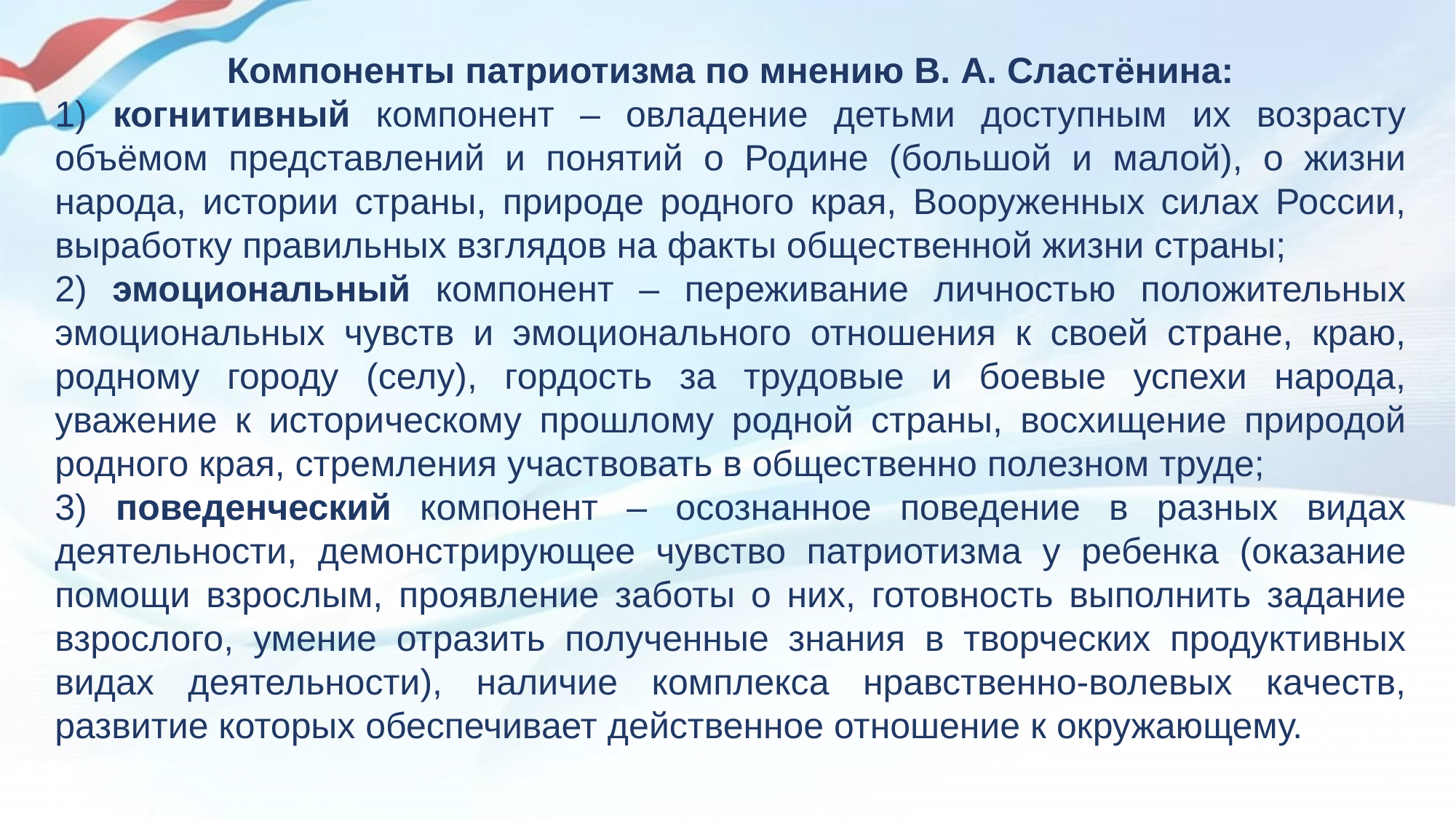

Компоненты патриотизма по мнению В. А. Сластёнина:
1) когнитивный компонент – овладение детьми доступным их возрасту объёмом представлений и понятий о Родине (большой и малой), о жизни народа, истории страны, природе родного края, Вооруженных силах России, выработку правильных взглядов на факты общественной жизни страны;
2) эмоциональный компонент – переживание личностью положительных эмоциональных чувств и эмоционального отношения к своей стране, краю, родному городу (селу), гордость за трудовые и боевые успехи народа, уважение к историческому прошлому родной страны, восхищение природой родного края, стремления участвовать в общественно полезном труде;
3) поведенческий компонент – осознанное поведение в разных видах деятельности, демонстрирующее чувство патриотизма у ребенка (оказание помощи взрослым, проявление заботы о них, готовность выполнить задание взрослого, умение отразить полученные знания в творческих продуктивных видах деятельности), наличие комплекса нравственно-волевых качеств, развитие которых обеспечивает действенное отношение к окружающему.